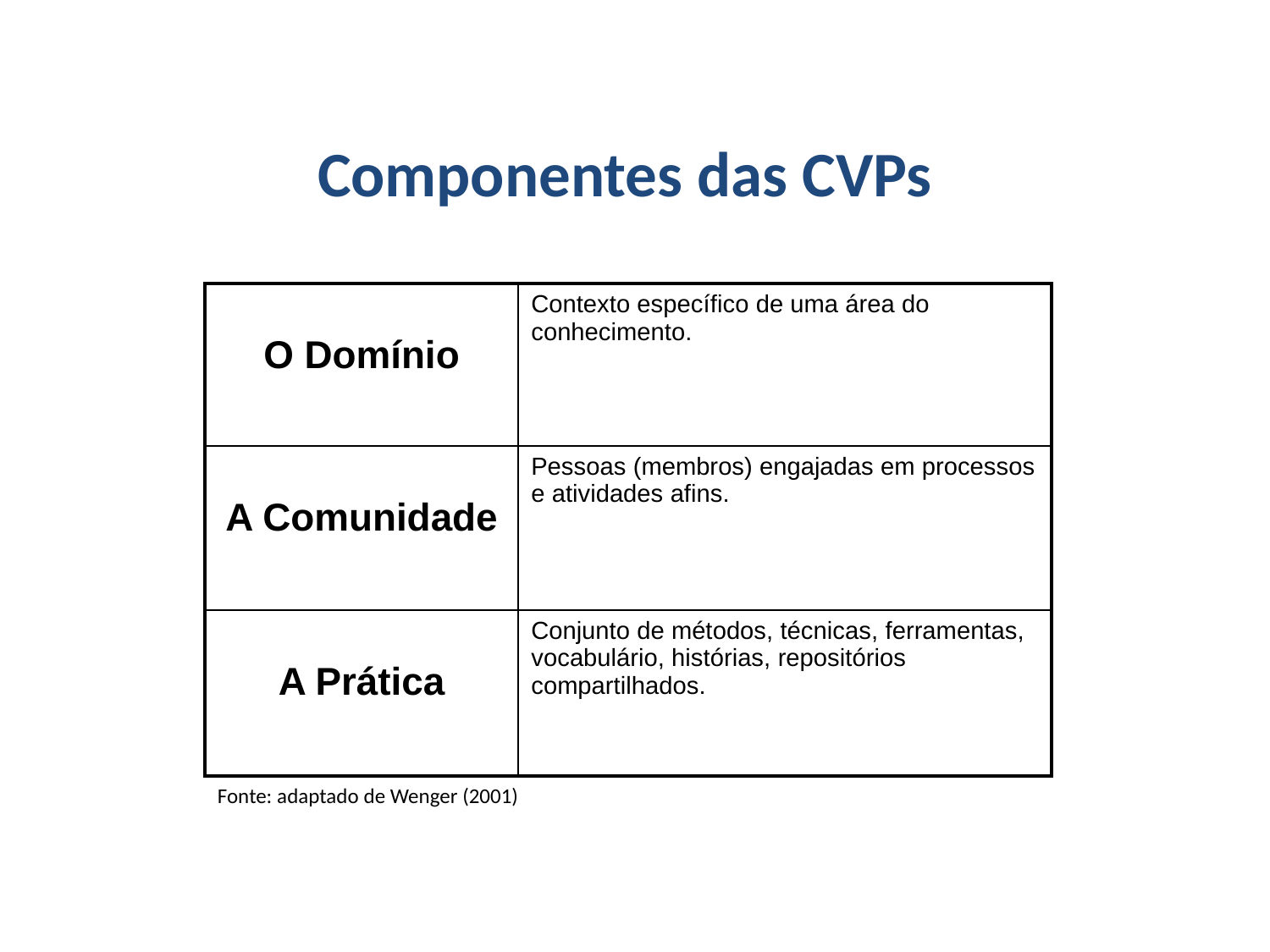

Componentes das CVPs
| O Domínio | Contexto específico de uma área do conhecimento. |
| --- | --- |
| A Comunidade | Pessoas (membros) engajadas em processos e atividades afins. |
| A Prática | Conjunto de métodos, técnicas, ferramentas, vocabulário, histórias, repositórios compartilhados. |
Fonte: adaptado de Wenger (2001)